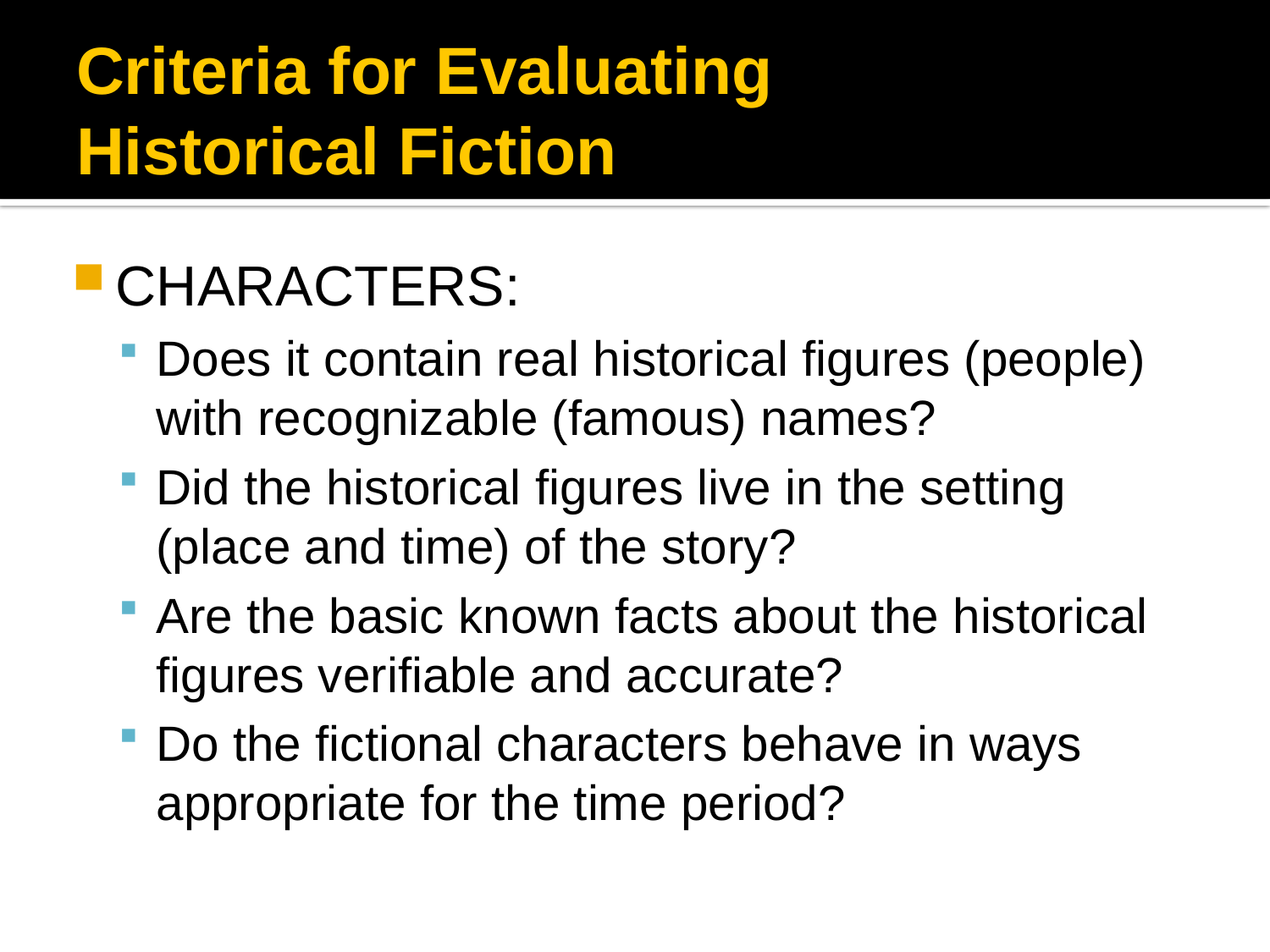

# Criteria for Evaluating Historical Fiction
CHARACTERS:
Does it contain real historical figures (people) with recognizable (famous) names?
Did the historical figures live in the setting (place and time) of the story?
Are the basic known facts about the historical figures verifiable and accurate?
Do the fictional characters behave in ways appropriate for the time period?